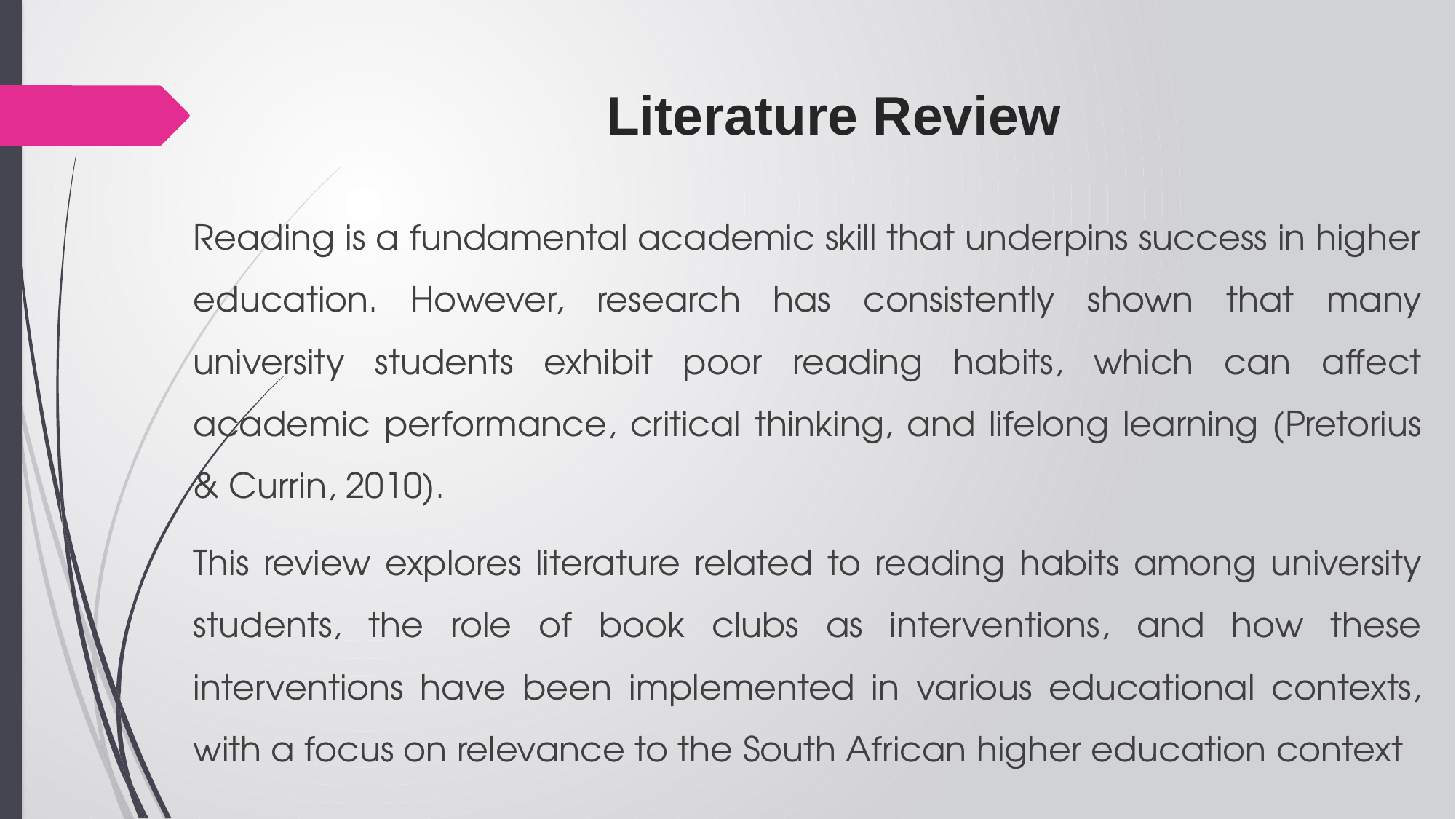

# Literature Review
Reading is a fundamental academic skill that underpins success in higher education. However, research has consistently shown that many university students exhibit poor reading habits, which can affect academic performance, critical thinking, and lifelong learning (Pretorius & Currin, 2010).
This review explores literature related to reading habits among university students, the role of book clubs as interventions, and how these interventions have been implemented in various educational contexts, with a focus on relevance to the South African higher education context